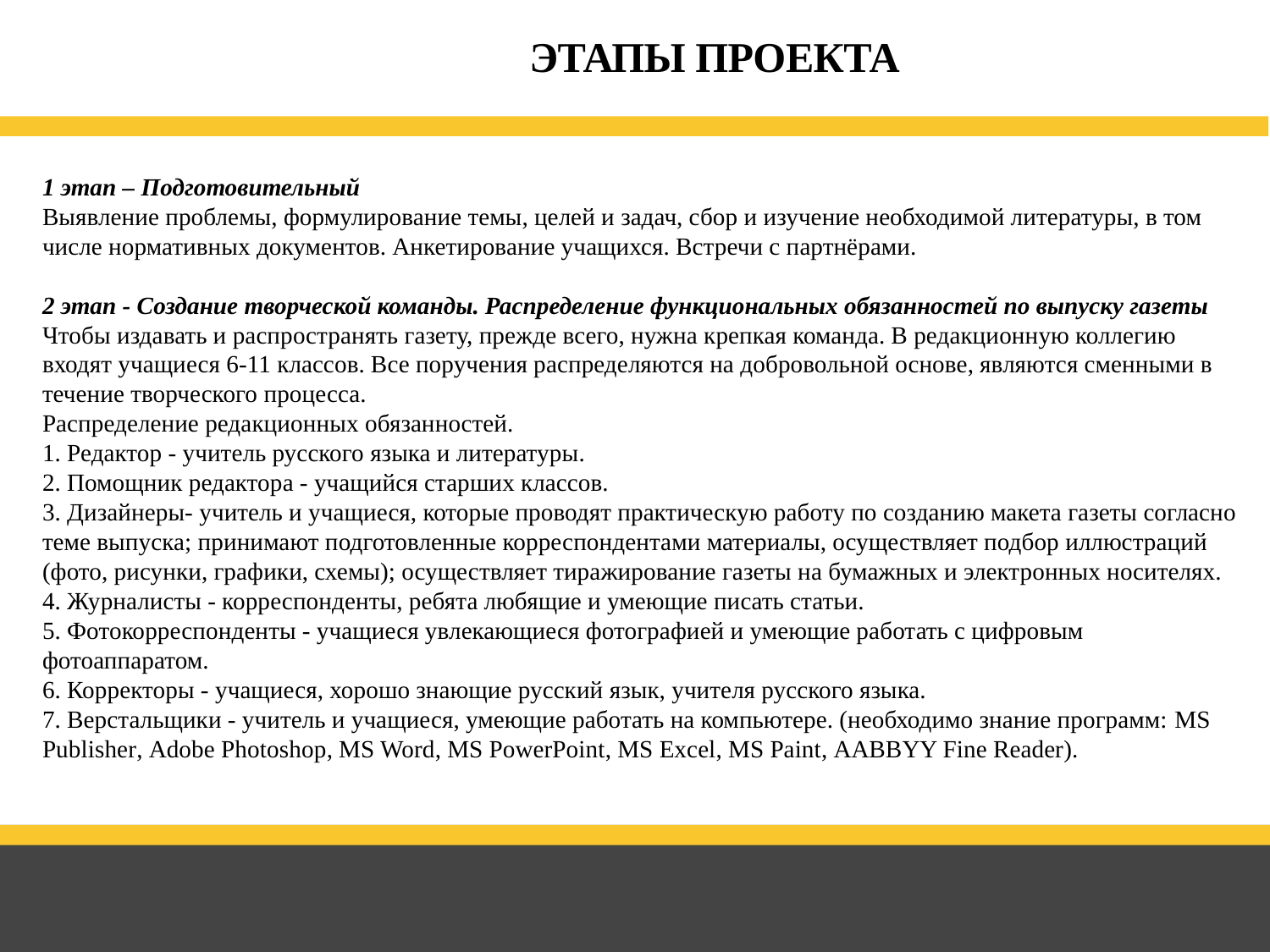

# ЭТАПЫ ПРОЕКТА

1 этап – Подготовительный
Выявление проблемы, формулирование темы, целей и задач, сбор и изучение необходимой литературы, в том числе нормативных документов. Анкетирование учащихся. Встречи с партнёрами.

2 этап - Создание творческой команды. Распределение функциональных обязанностей по выпуску газеты
Чтобы издавать и распространять газету, прежде всего, нужна крепкая команда. В редакционную коллегию входят учащиеся 6-11 классов. Все поручения распределяются на добровольной основе, являются сменными в течение творческого процесса.
Распределение редакционных обязанностей.
1. Редактор - учитель русского языка и литературы.
2. Помощник редактора - учащийся старших классов.
3. Дизайнеры- учитель и учащиеся, которые проводят практическую работу по созданию макета газеты согласно теме выпуска; принимают подготовленные корреспондентами материалы, осуществляет подбор иллюстраций (фото, рисунки, графики, схемы); осуществляет тиражирование газеты на бумажных и электронных носителях.
4. Журналисты - корреспонденты, ребята любящие и умеющие писать статьи.
5. Фотокорреспонденты - учащиеся увлекающиеся фотографией и умеющие работать с цифровым фотоаппаратом.
6. Корректоры - учащиеся, хорошо знающие русский язык, учителя русского языка.
7. Верстальщики - учитель и учащиеся, умеющие работать на компьютере. (необходимо знание программ: MS Publisher, Adobe Photoshop, MS Word, MS PowerPoint, MS Excel, MS Paint, AABBYY Fine Reader).